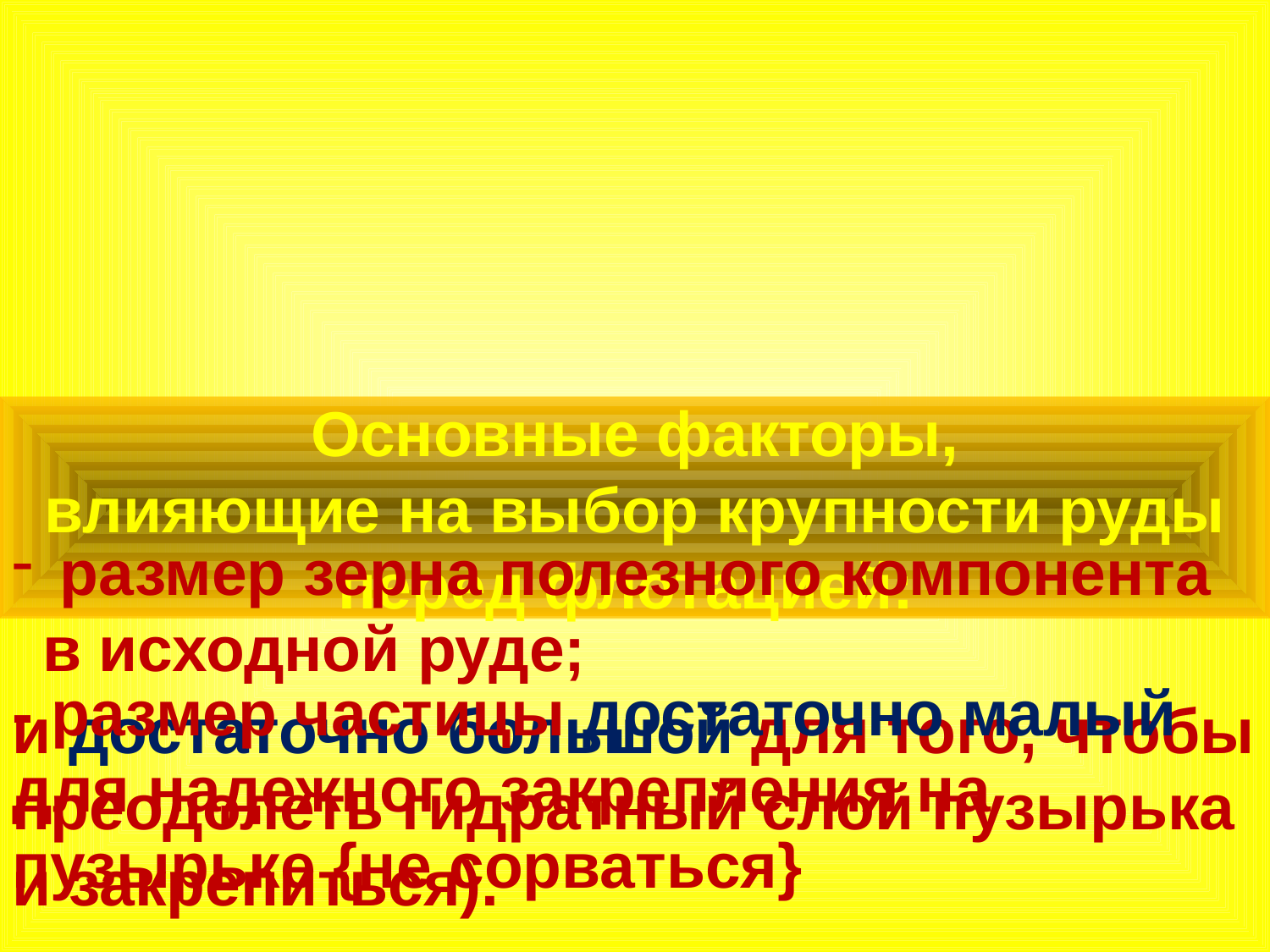

# Основные факторы, влияющие на выбор крупности руды перед флотацией:
 размер зерна полезного компонента в исходной руде;
- размер частицы достаточно малый для надежного закрепления на пузырьке {не сорваться}
и достаточно большой для того, чтобы преодолеть гидратный слой пузырька и закрепиться).